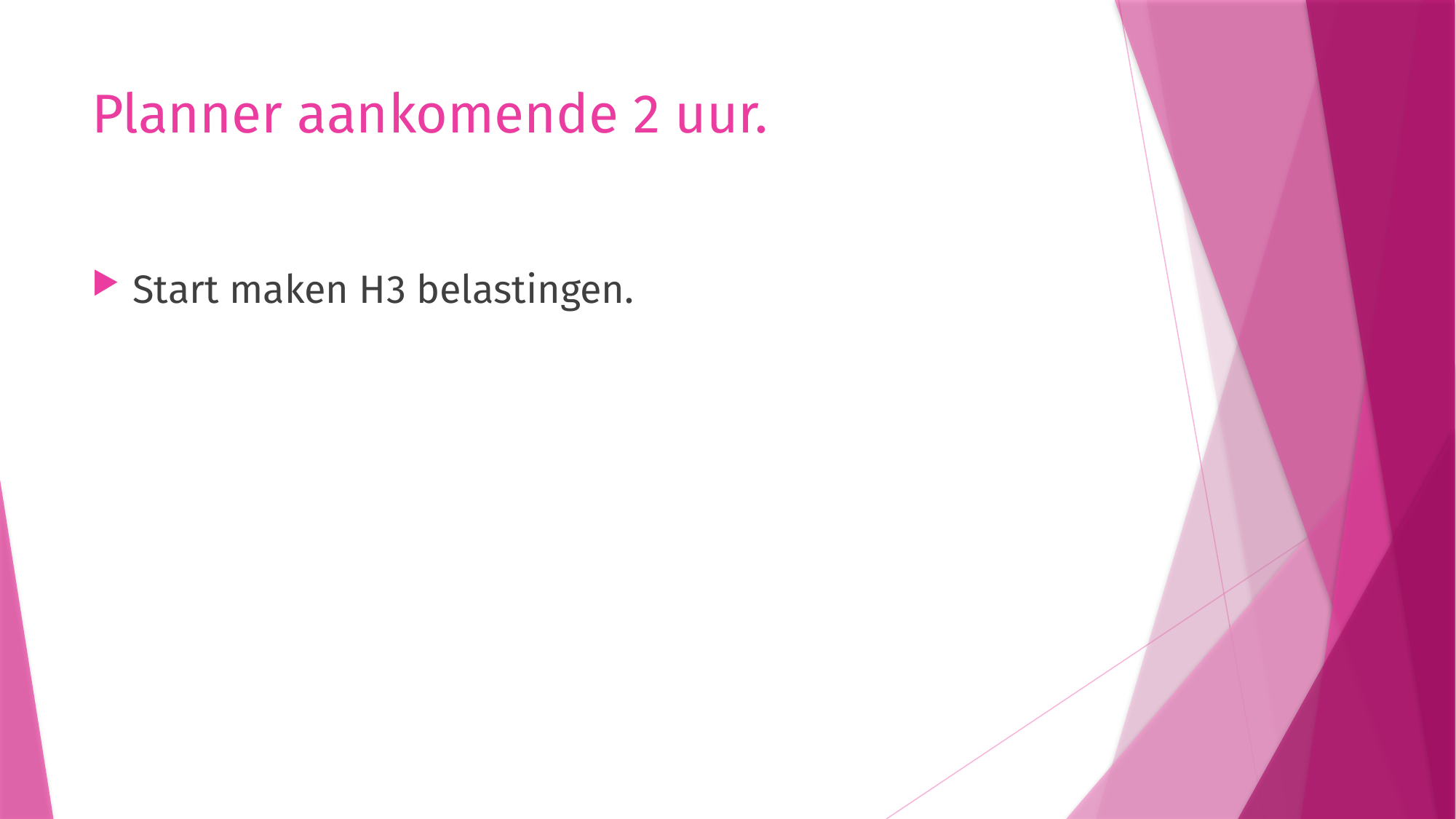

# Planner aankomende 2 uur.
Start maken H3 belastingen.